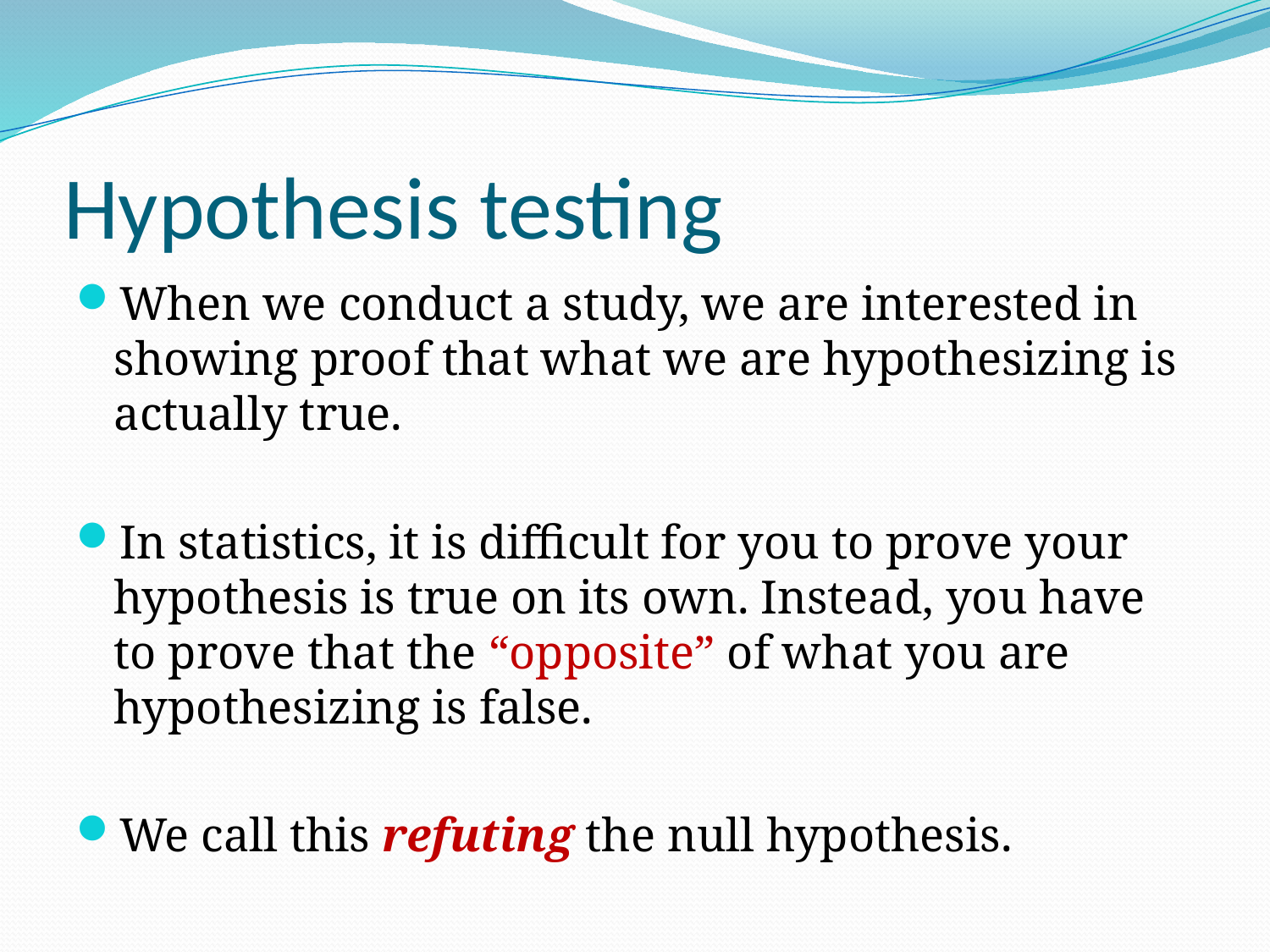

# Hypothesis testing
When we conduct a study, we are interested in showing proof that what we are hypothesizing is actually true.

In statistics, it is difficult for you to prove your hypothesis is true on its own. Instead, you have to prove that the “opposite” of what you are hypothesizing is false.

We call this refuting the null hypothesis.